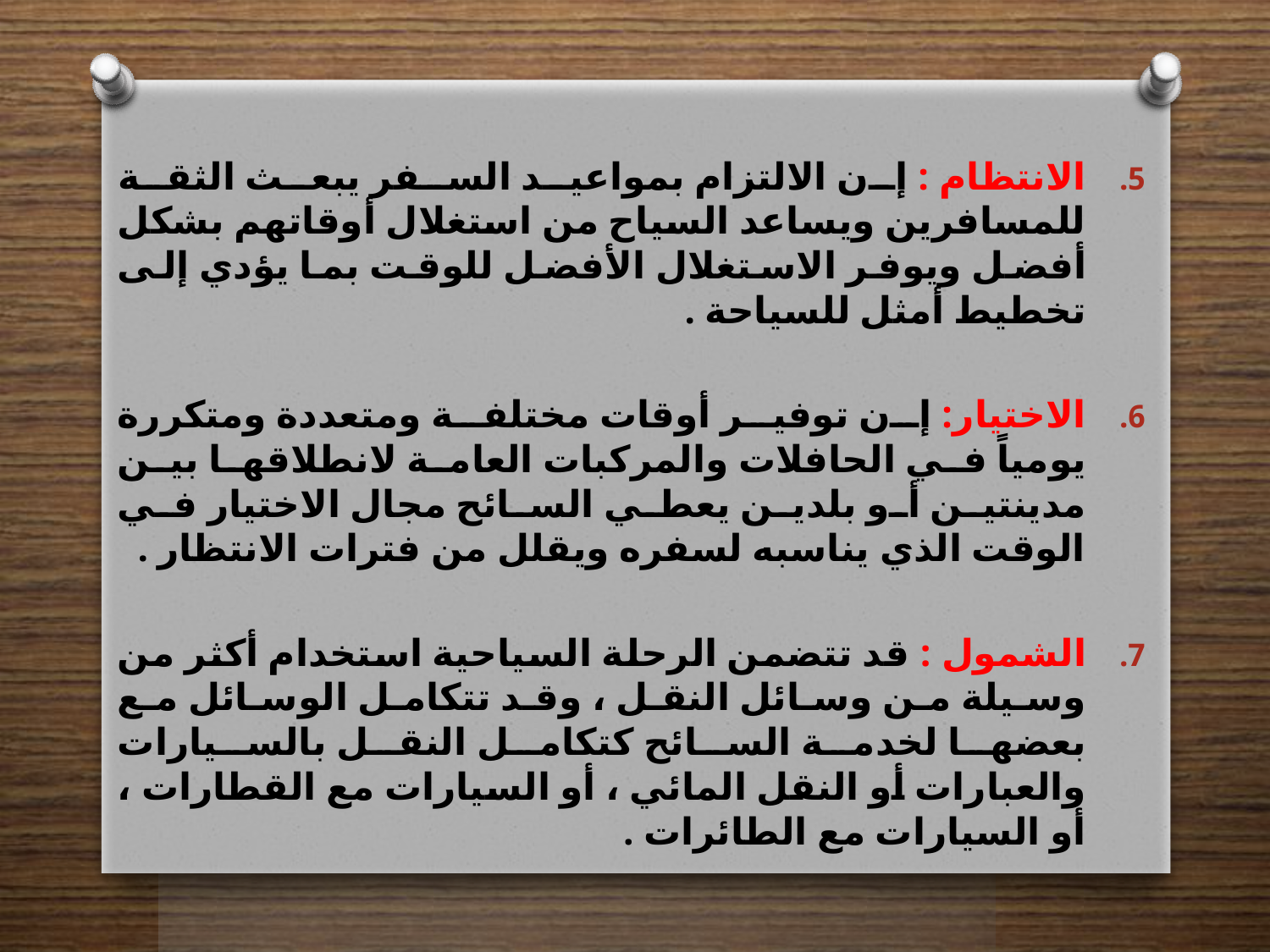

الانتظام : إن الالتزام بمواعيد السفر يبعث الثقة للمسافرين ويساعد السياح من استغلال أوقاتهم بشكل أفضل ويوفر الاستغلال الأفضل للوقت بما يؤدي إلى تخطيط أمثل للسياحة .

الاختيار: إن توفير أوقات مختلفة ومتعددة ومتكررة يومياً في الحافلات والمركبات العامة لانطلاقها بين مدينتين أو بلدين يعطي السائح مجال الاختيار في الوقت الذي يناسبه لسفره ويقلل من فترات الانتظار .

الشمول : قد تتضمن الرحلة السياحية استخدام أكثر من وسيلة من وسائل النقل ، وقد تتكامل الوسائل مع بعضها لخدمة السائح كتكامل النقل بالسيارات والعبارات أو النقل المائي ، أو السيارات مع القطارات ، أو السيارات مع الطائرات .